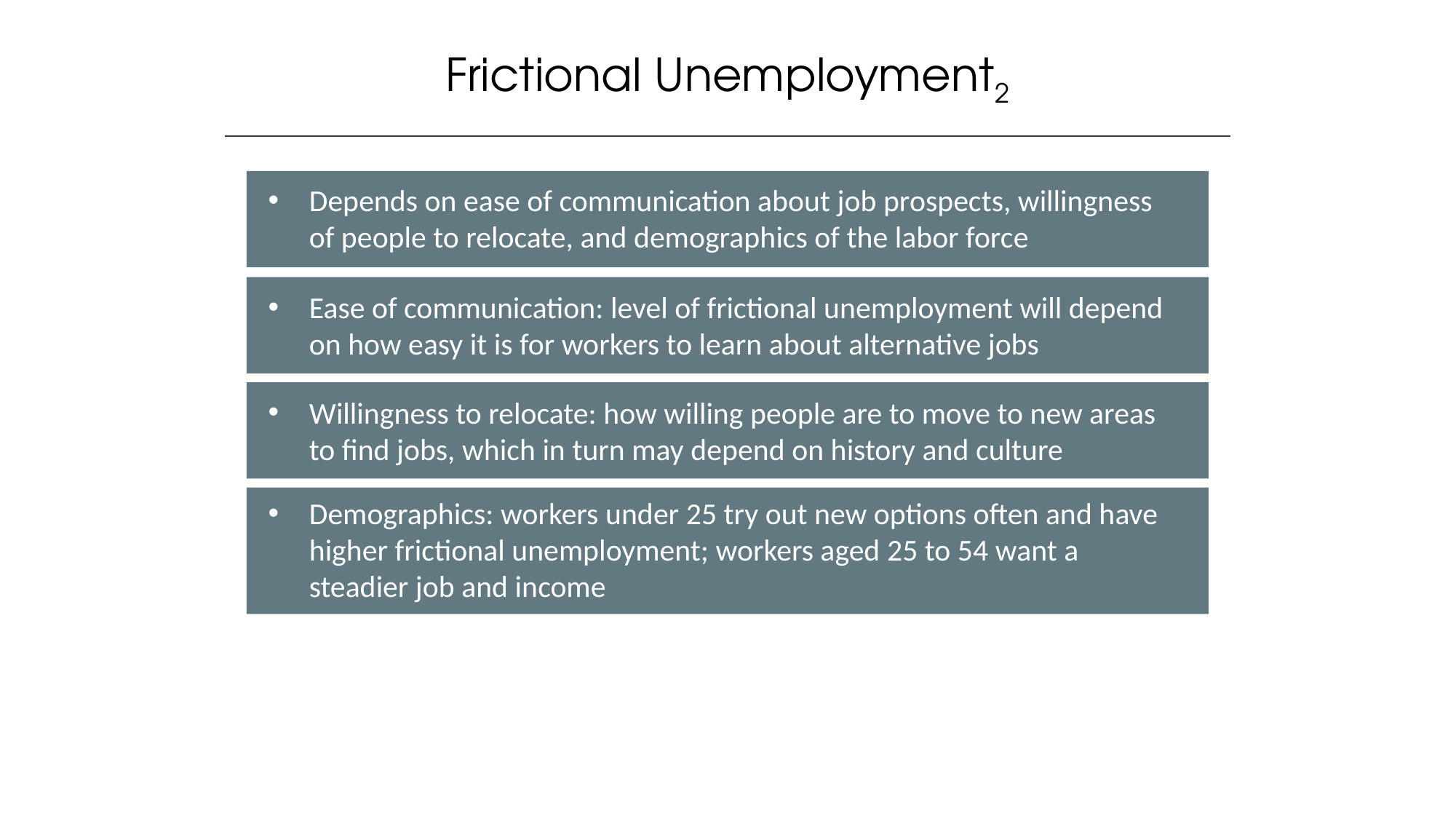

Frictional Unemployment2

Depends on ease of communication about job prospects, willingness of people to relocate, and demographics of the labor force

Ease of communication: level of frictional unemployment will depend on how easy it is for workers to learn about alternative jobs

Willingness to relocate: how willing people are to move to new areas to find jobs, which in turn may depend on history and culture

Demographics: workers under 25 try out new options often and have higher frictional unemployment; workers aged 25 to 54 want a steadier job and income